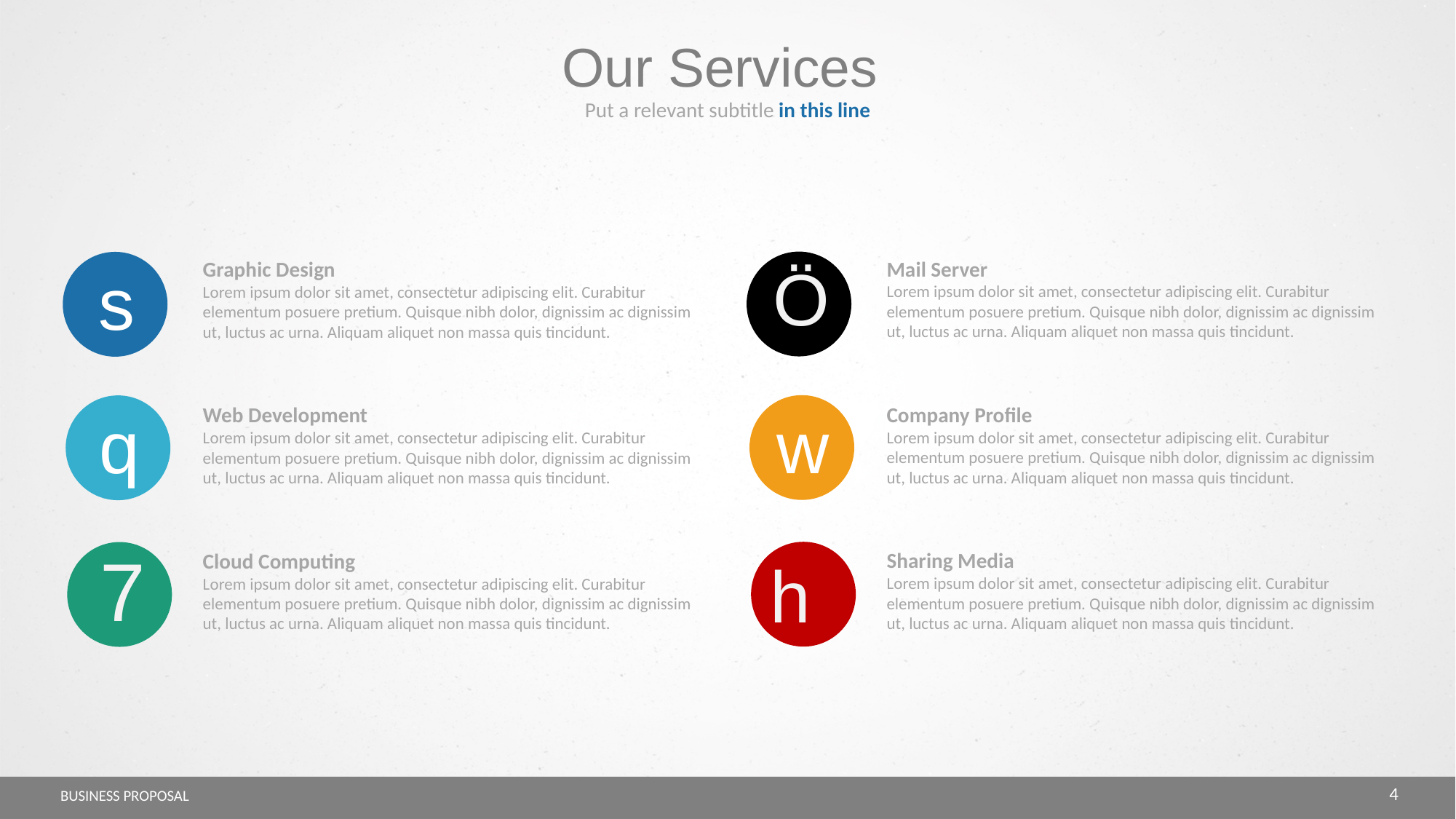

Our Services
Put a relevant subtitle in this line
Ö

s

Mail Server
Lorem ipsum dolor sit amet, consectetur adipiscing elit. Curabitur elementum posuere pretium. Quisque nibh dolor, dignissim ac dignissim ut, luctus ac urna. Aliquam aliquet non massa quis tincidunt.
Graphic Design
Lorem ipsum dolor sit amet, consectetur adipiscing elit. Curabitur elementum posuere pretium. Quisque nibh dolor, dignissim ac dignissim ut, luctus ac urna. Aliquam aliquet non massa quis tincidunt.
w

q

Company Profile
Lorem ipsum dolor sit amet, consectetur adipiscing elit. Curabitur elementum posuere pretium. Quisque nibh dolor, dignissim ac dignissim ut, luctus ac urna. Aliquam aliquet non massa quis tincidunt.
Web Development
Lorem ipsum dolor sit amet, consectetur adipiscing elit. Curabitur elementum posuere pretium. Quisque nibh dolor, dignissim ac dignissim ut, luctus ac urna. Aliquam aliquet non massa quis tincidunt.
7

h
Sharing Media
Lorem ipsum dolor sit amet, consectetur adipiscing elit. Curabitur elementum posuere pretium. Quisque nibh dolor, dignissim ac dignissim ut, luctus ac urna. Aliquam aliquet non massa quis tincidunt.
Cloud Computing
Lorem ipsum dolor sit amet, consectetur adipiscing elit. Curabitur elementum posuere pretium. Quisque nibh dolor, dignissim ac dignissim ut, luctus ac urna. Aliquam aliquet non massa quis tincidunt.

4
BUSINESS PROPOSAL